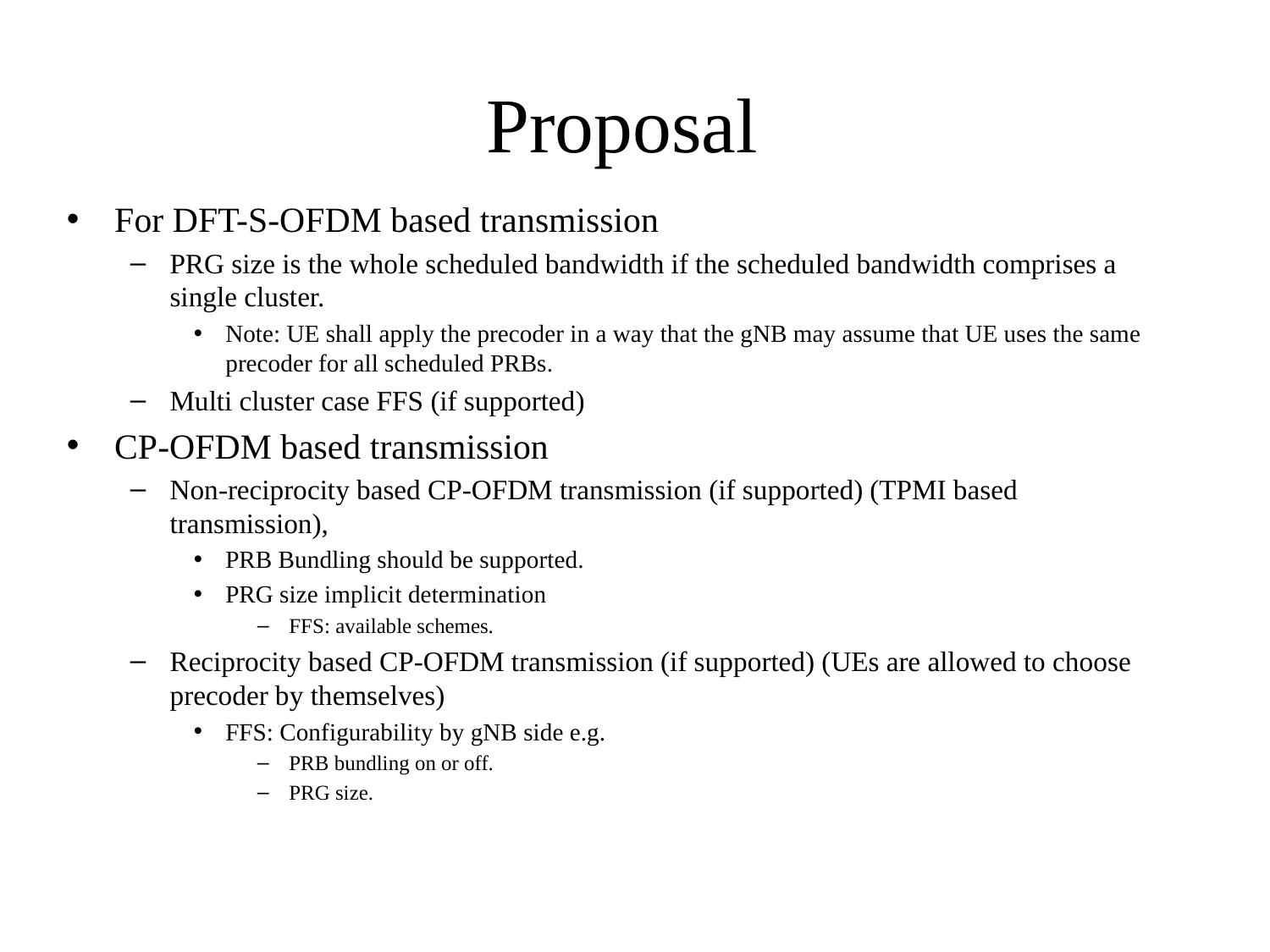

# Proposal
For DFT-S-OFDM based transmission
PRG size is the whole scheduled bandwidth if the scheduled bandwidth comprises a single cluster.
Note: UE shall apply the precoder in a way that the gNB may assume that UE uses the same precoder for all scheduled PRBs.
Multi cluster case FFS (if supported)
CP-OFDM based transmission
Non-reciprocity based CP-OFDM transmission (if supported) (TPMI based transmission),
PRB Bundling should be supported.
PRG size implicit determination
FFS: available schemes.
Reciprocity based CP-OFDM transmission (if supported) (UEs are allowed to choose precoder by themselves)
FFS: Configurability by gNB side e.g.
PRB bundling on or off.
PRG size.